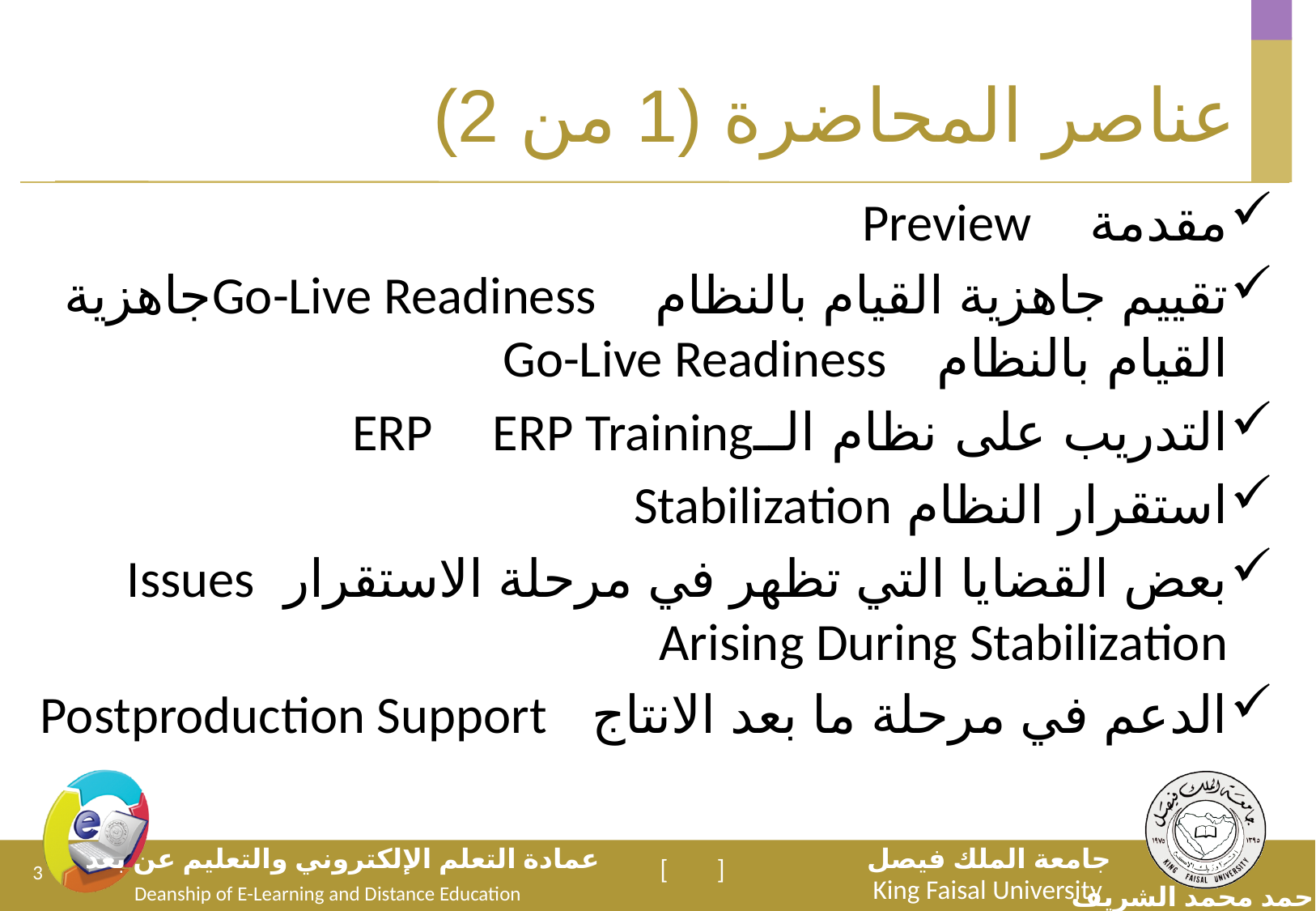

# عناصر المحاضرة (1 من 2)
مقدمة    Preview
تقييم جاهزية القيام بالنظام    Go-Live Readinessجاهزية القيام بالنظام   Go-Live Readiness
التدريب على نظام الــERP     ERP Training
استقرار النظام Stabilization
بعض القضايا التي تظهر في مرحلة الاستقرار  Issues Arising During Stabilization
الدعم في مرحلة ما بعد الانتاج   Postproduction Support

3